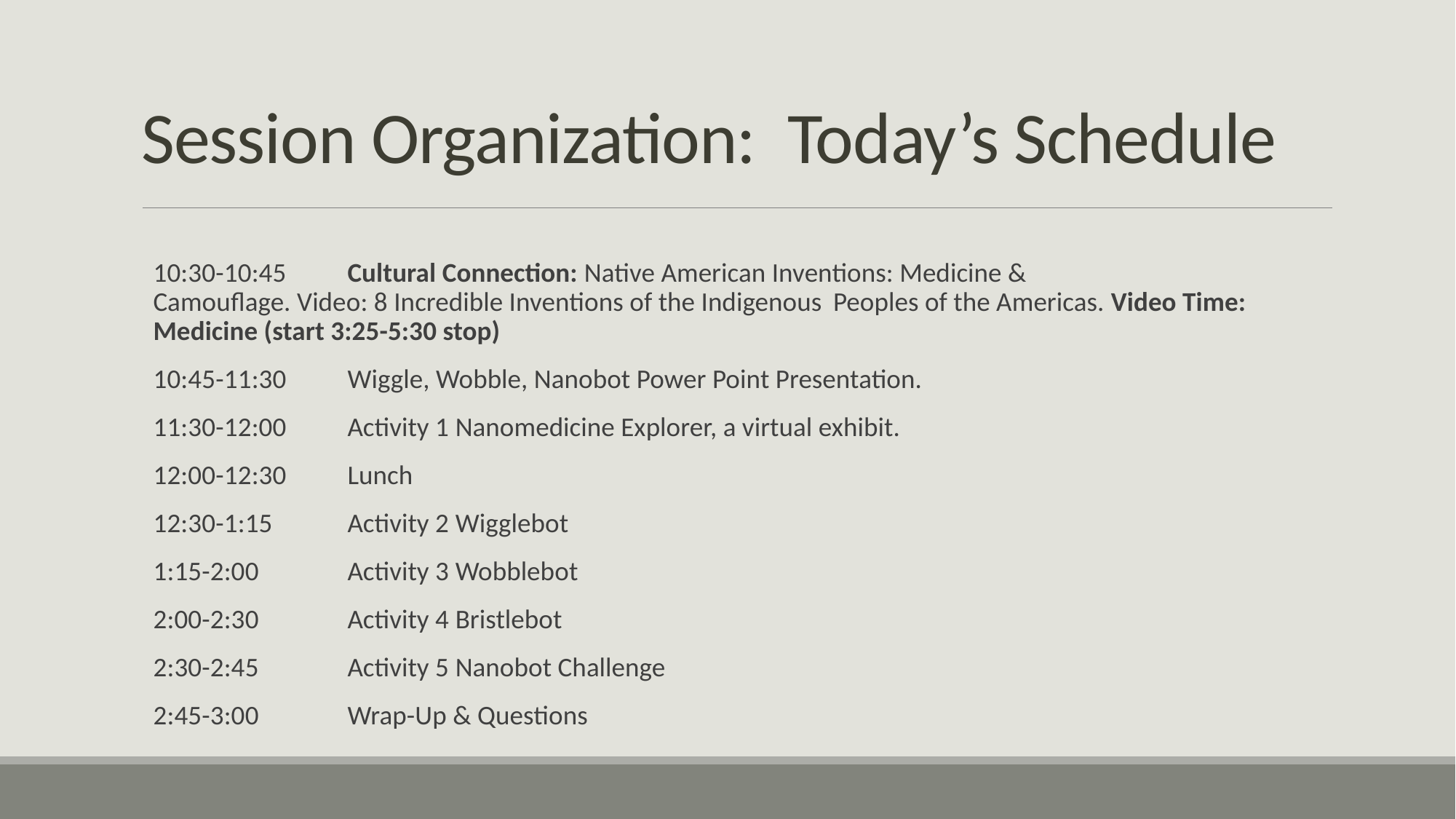

# Session Organization:  Today’s Schedule

10:30-10:45 	Cultural Connection: Native American Inventions: Medicine & 				Camouflage. Video: 8 Incredible Inventions of the Indigenous 				Peoples of the Americas. Video Time: Medicine (start 3:25-5:30 stop)
10:45-11:30 	Wiggle, Wobble, Nanobot Power Point Presentation.
11:30-12:00 	Activity 1 Nanomedicine Explorer, a virtual exhibit.
12:00-12:30 	Lunch
12:30-1:15 	Activity 2 Wigglebot
1:15-2:00 	Activity 3 Wobblebot
2:00-2:30 	Activity 4 Bristlebot
2:30-2:45	Activity 5 Nanobot Challenge
2:45-3:00 	Wrap-Up & Questions